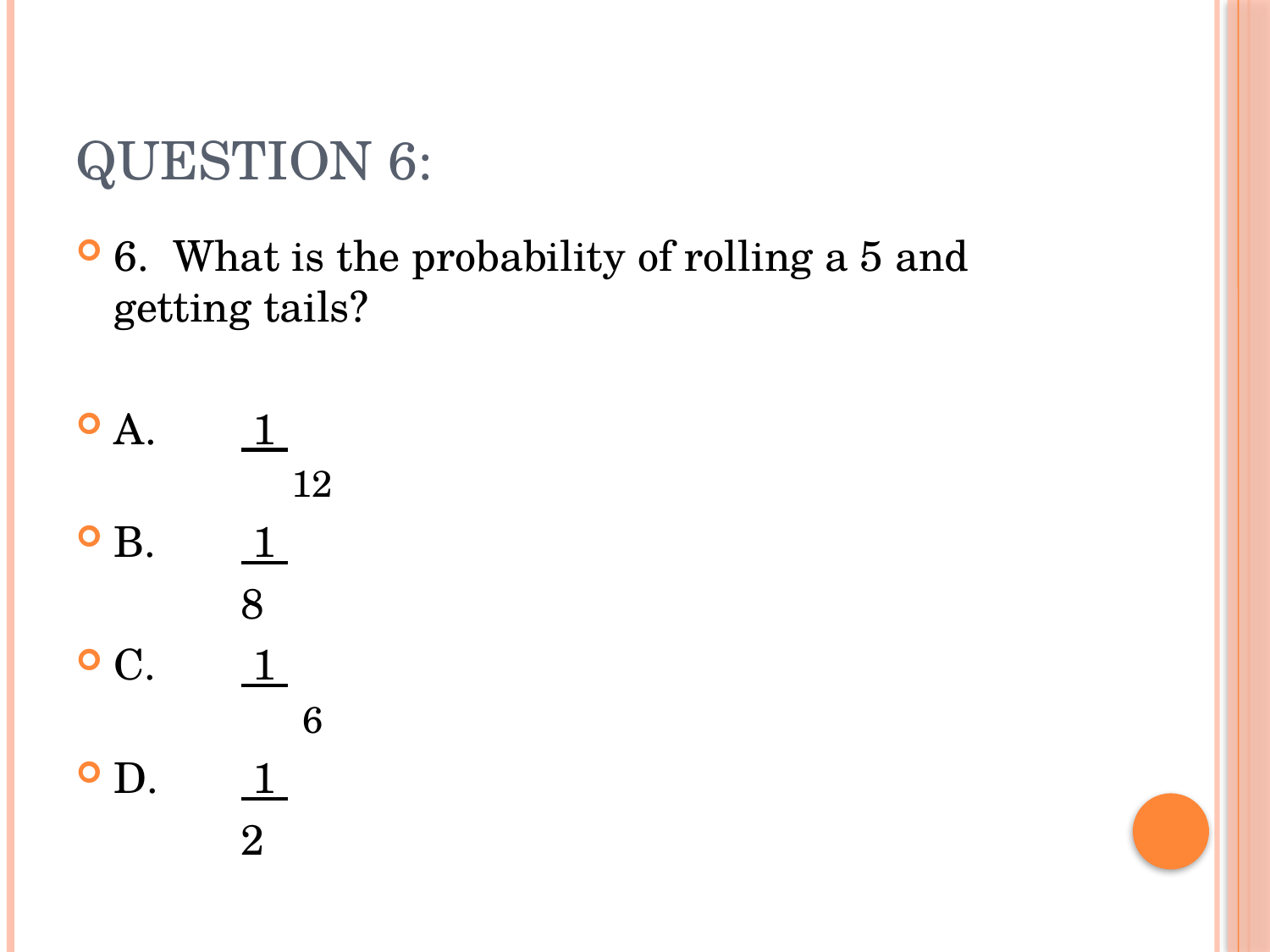

# Question 6:
6.  What is the probability of rolling a 5 and getting tails?

A.  	 1
	  	12
B.  	 1
		8
C.  	 1
		 6
D.  	 1
		2